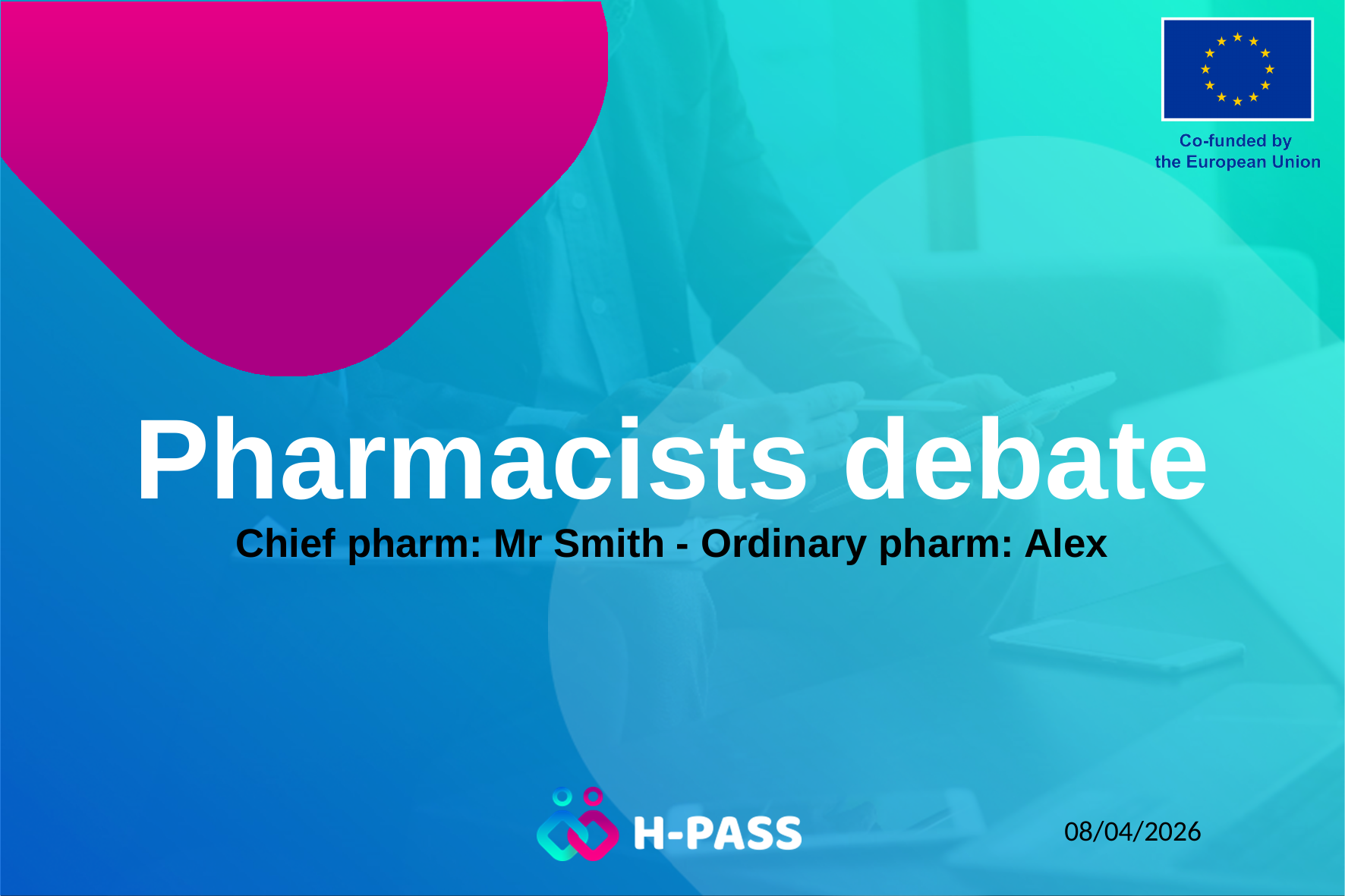

# Pharmacists debate
Chief pharm: Mr Smith - Ordinary pharm: Alex
08/04/2026